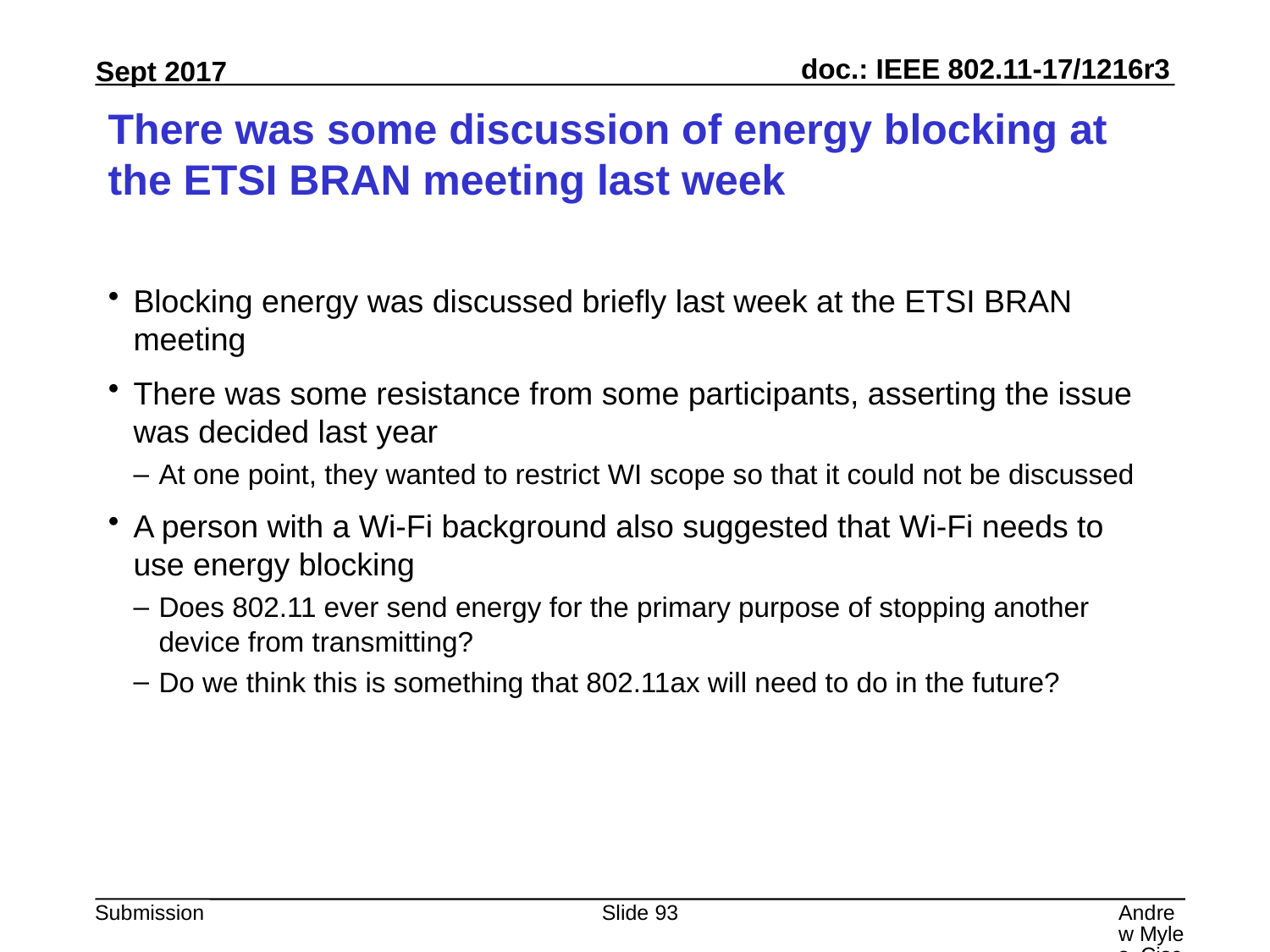

# There was some discussion of energy blocking at the ETSI BRAN meeting last week
Blocking energy was discussed briefly last week at the ETSI BRAN meeting
There was some resistance from some participants, asserting the issue was decided last year
At one point, they wanted to restrict WI scope so that it could not be discussed
A person with a Wi-Fi background also suggested that Wi-Fi needs to use energy blocking
Does 802.11 ever send energy for the primary purpose of stopping another device from transmitting?
Do we think this is something that 802.11ax will need to do in the future?

Slide 93
Andrew Myles, Cisco